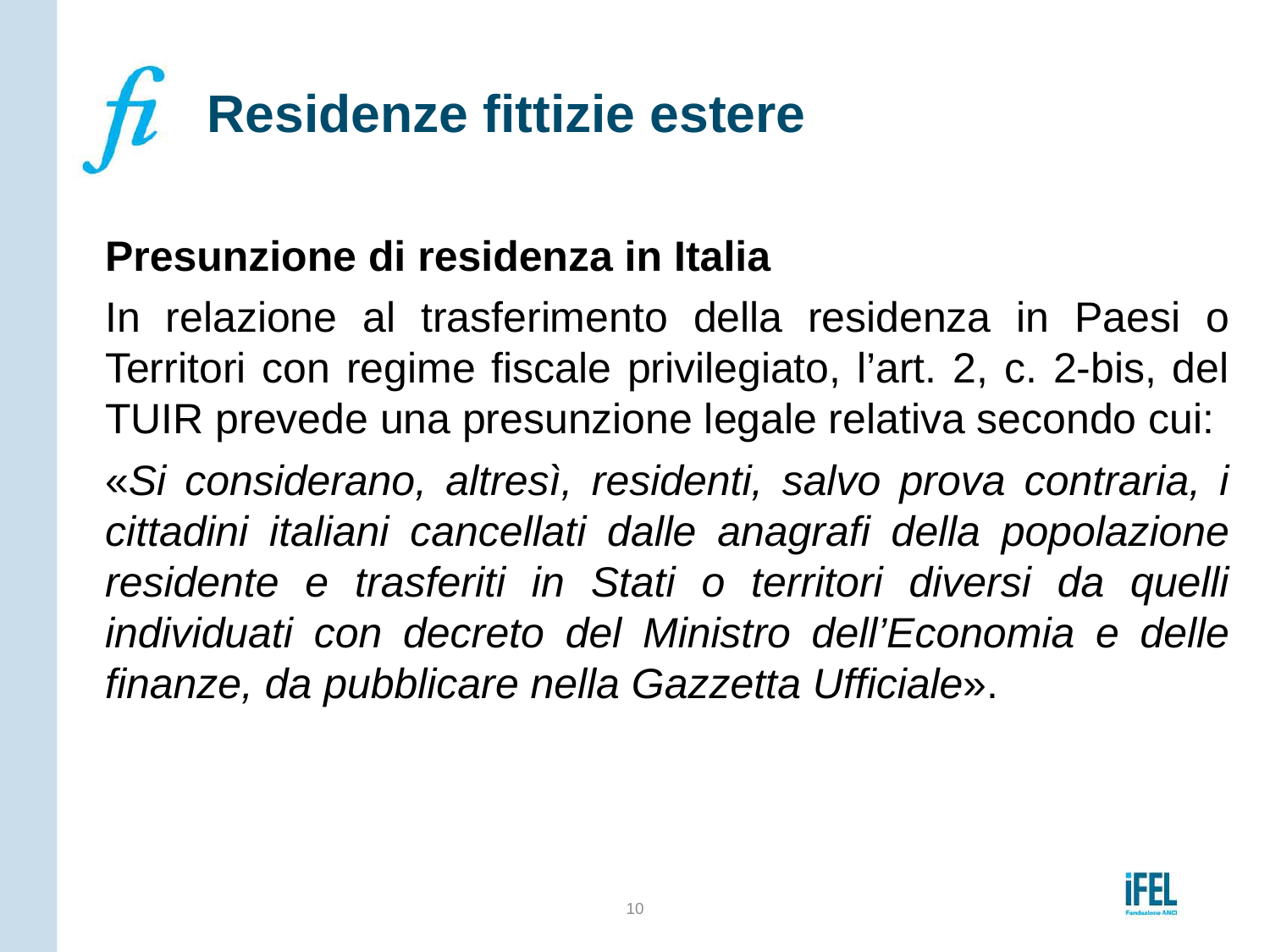

# Residenze fittizie estere
Presunzione di residenza in Italia
In relazione al trasferimento della residenza in Paesi o Territori con regime fiscale privilegiato, l’art. 2, c. 2-bis, del TUIR prevede una presunzione legale relativa secondo cui:
«Si considerano, altresì, residenti, salvo prova contraria, i cittadini italiani cancellati dalle anagrafi della popolazione residente e trasferiti in Stati o territori diversi da quelli individuati con decreto del Ministro dell’Economia e delle finanze, da pubblicare nella Gazzetta Ufficiale».
10